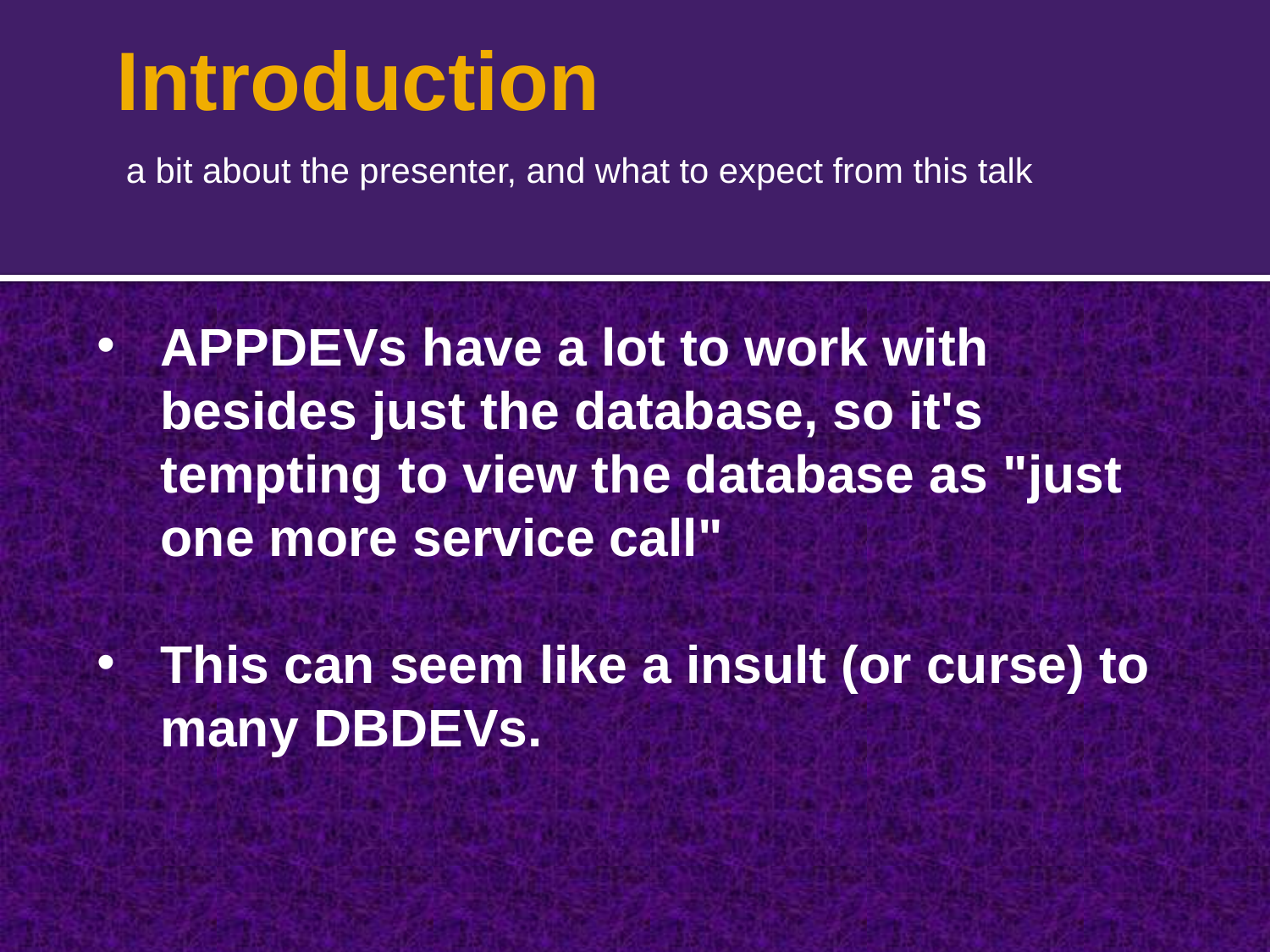

# Introduction
a bit about the presenter, and what to expect from this talk
APPDEVs have a lot to work with besides just the database, so it's tempting to view the database as "just one more service call"

This can seem like a insult (or curse) to many DBDEVs.